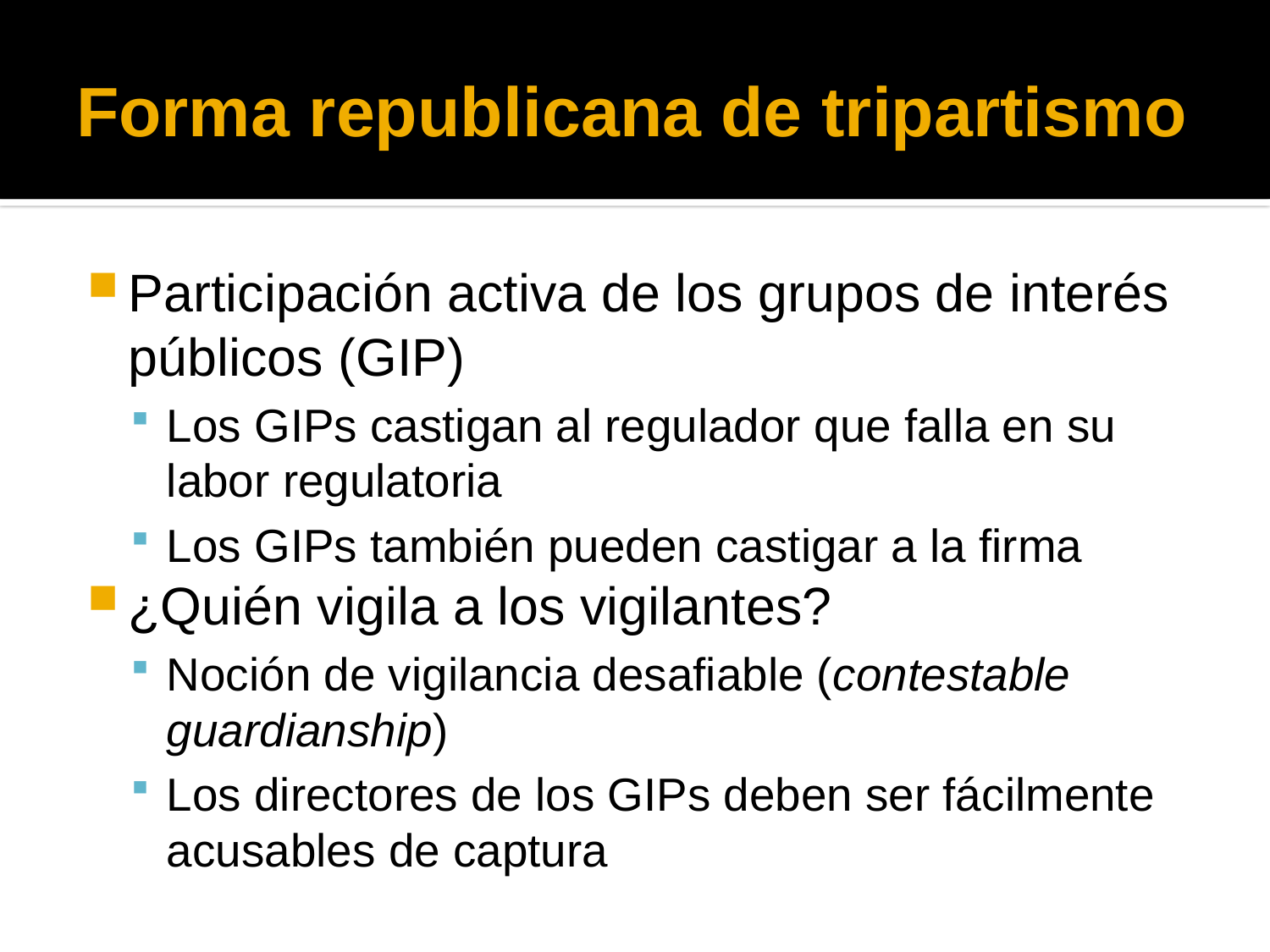

# Forma republicana de tripartismo
Participación activa de los grupos de interés públicos (GIP)
Los GIPs castigan al regulador que falla en su labor regulatoria
Los GIPs también pueden castigar a la firma
¿Quién vigila a los vigilantes?
Noción de vigilancia desafiable (contestable guardianship)
Los directores de los GIPs deben ser fácilmente acusables de captura